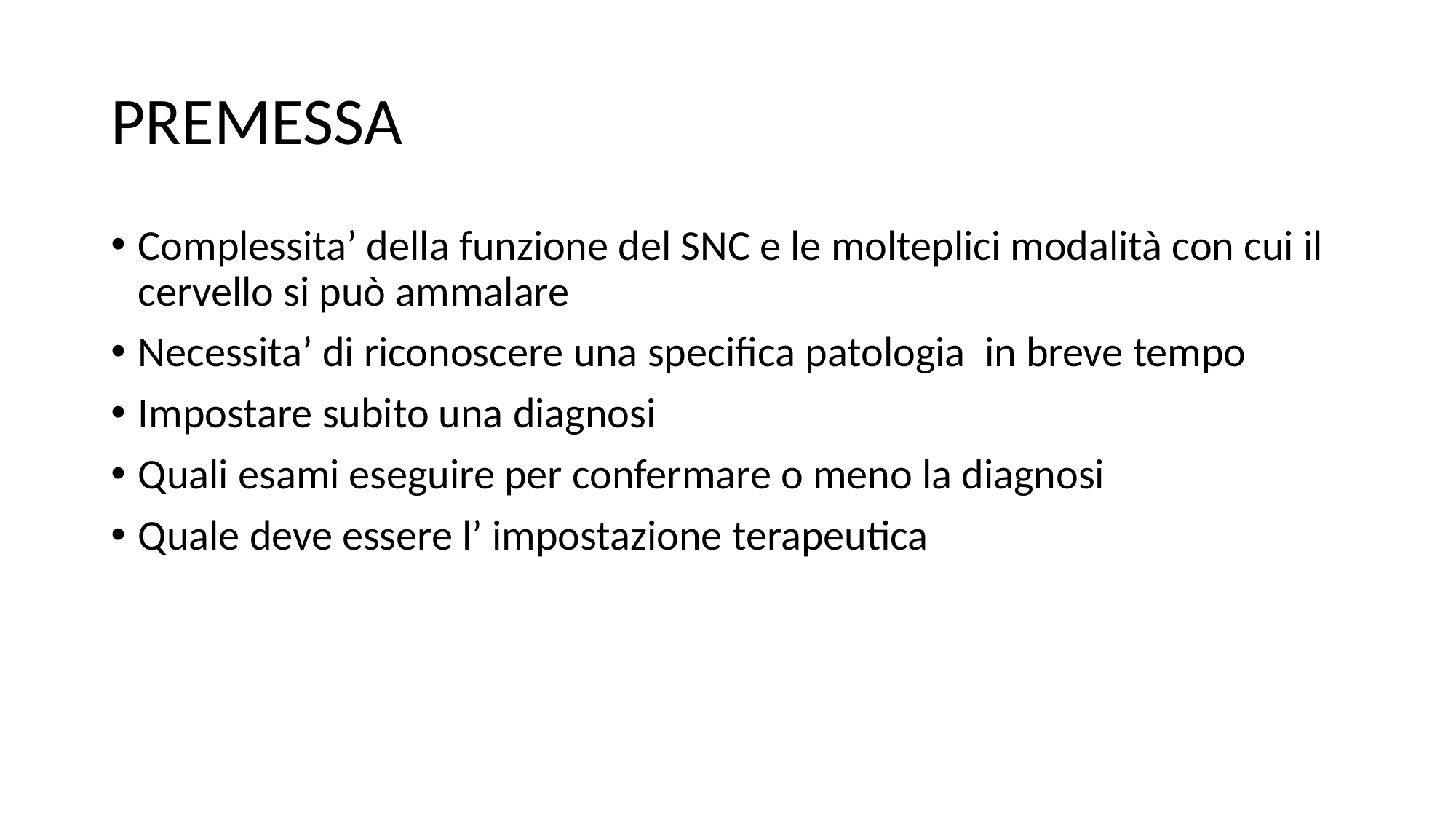

# PREMESSA
Complessita’ della funzione del SNC e le molteplici modalità con cui il cervello si può ammalare
Necessita’ di riconoscere una specifica patologia  in breve tempo
Impostare subito una diagnosi
Quali esami eseguire per confermare o meno la diagnosi
Quale deve essere l’ impostazione terapeutica